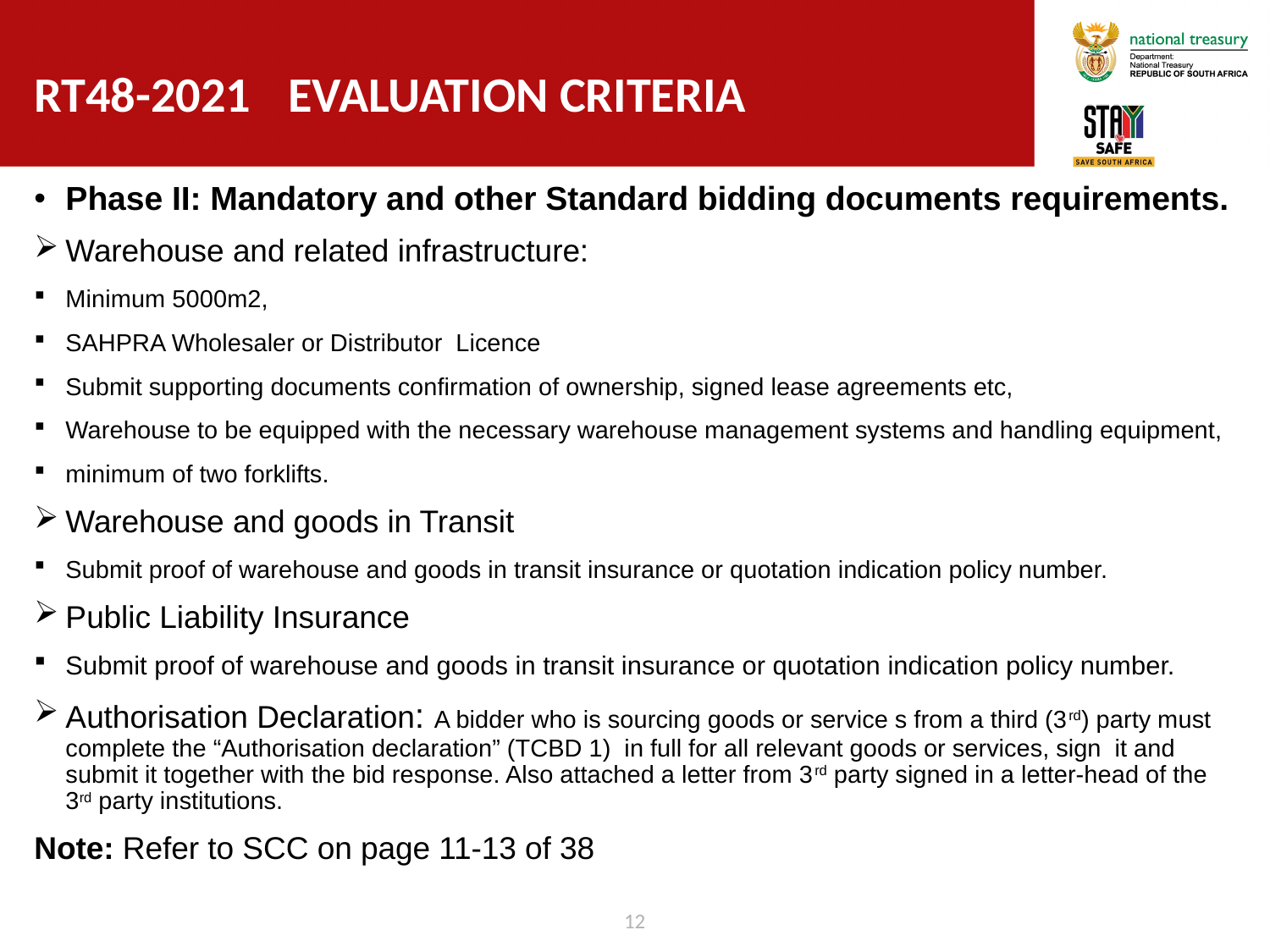

# Rt48-2021	evaluation criteria
Phase II: Mandatory and other Standard bidding documents requirements.
Warehouse and related infrastructure:
Minimum 5000m2,
SAHPRA Wholesaler or Distributor  Licence
Submit supporting documents confirmation of ownership, signed lease agreements etc,
Warehouse to be equipped with the necessary warehouse management systems and handling equipment,
minimum of two forklifts.
Warehouse and goods in Transit
Submit proof of warehouse and goods in transit insurance or quotation indication policy number.
Public Liability Insurance
Submit proof of warehouse and goods in transit insurance or quotation indication policy number.
Authorisation Declaration: A bidder who is sourcing goods or service s from a third (3rd) party must complete the “Authorisation declaration” (TCBD 1)  in full for all relevant goods or services, sign  it and submit it together with the bid response. Also attached a letter from 3rd party signed in a letter-head of the 3rd party institutions.
Note: Refer to SCC on page 11-13 of 38

12